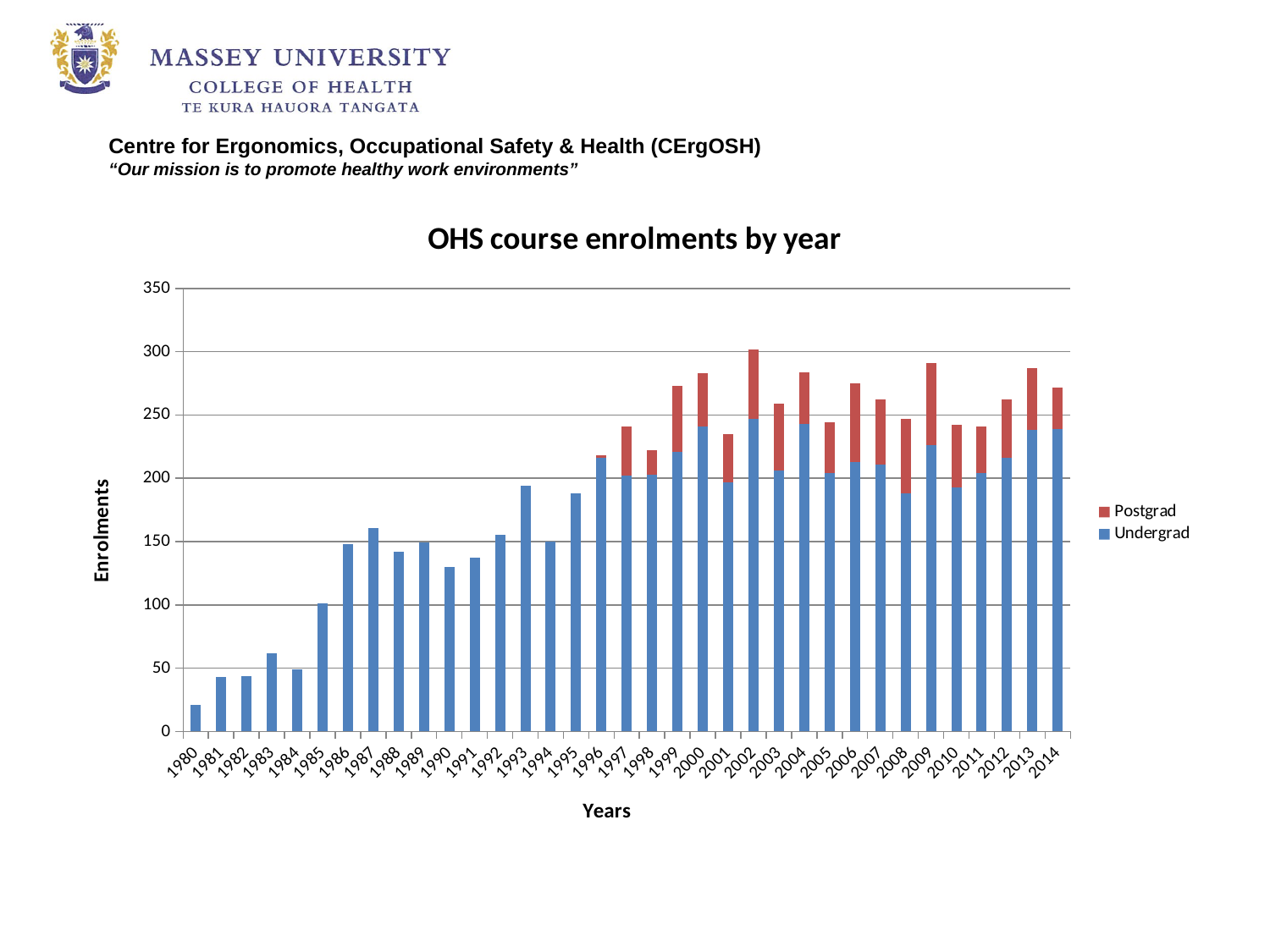

#

### Chart: OHS course enrolments by year

| Category |  |  |
|---|---|---|
| 1980 | 21.0 | None |
| 1981 | 43.0 | None |
| 1982 | 44.0 | None |
| 1983 | 62.0 | None |
| 1984 | 49.0 | None |
| 1985 | 101.0 | None |
| 1986 | 148.0 | None |
| 1987 | 161.0 | None |
| 1988 | 142.0 | None |
| 1989 | 149.0 | None |
| 1990 | 130.0 | None |
| 1991 | 137.0 | None |
| 1992 | 155.0 | None |
| 1993 | 194.0 | None |
| 1994 | 150.0 | None |
| 1995 | 188.0 | None |
| 1996 | 216.0 | 2.0 |
| 1997 | 202.0 | 39.0 |
| 1998 | 203.0 | 19.0 |
| 1999 | 221.0 | 52.0 |
| 2000 | 241.0 | 42.0 |
| 2001 | 197.0 | 38.0 |
| 2002 | 247.0 | 55.0 |
| 2003 | 206.0 | 53.0 |
| 2004 | 243.0 | 41.0 |
| 2005 | 204.0 | 40.0 |
| 2006 | 213.0 | 62.0 |
| 2007 | 211.0 | 51.0 |
| 2008 | 188.0 | 59.0 |
| 2009 | 226.0 | 65.0 |
| 2010 | 193.0 | 49.0 |
| 2011 | 204.0 | 37.0 |
| 2012 | 216.0 | 46.0 |
| 2013 | 238.0 | 49.0 |
| 2014 | 239.0 | 33.0 |